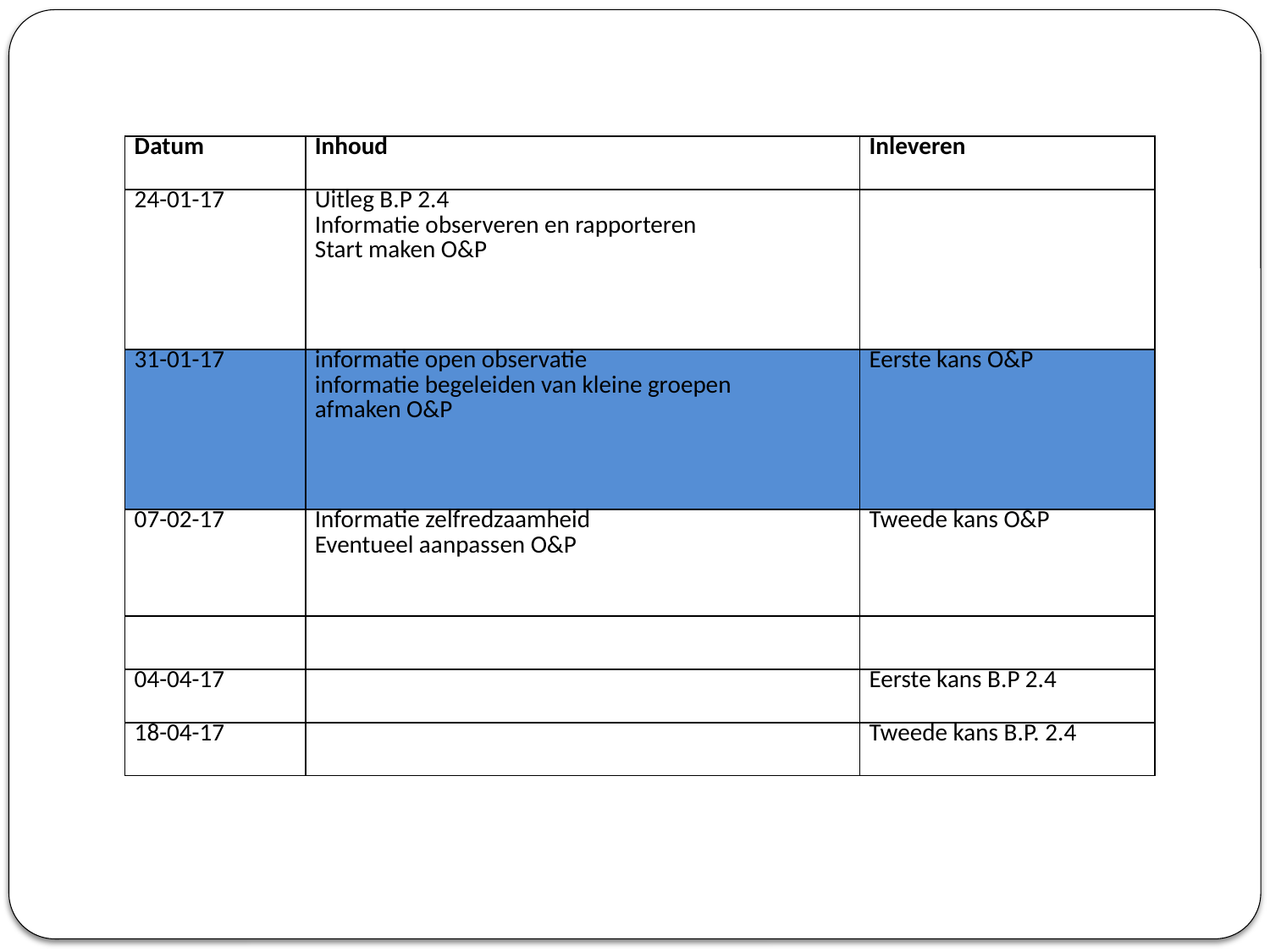

| Datum | Inhoud | Inleveren |
| --- | --- | --- |
| 24-01-17 | Uitleg B.P 2.4 Informatie observeren en rapporteren Start maken O&P |  |
| 31-01-17 | informatie open observatie informatie begeleiden van kleine groepen afmaken O&P | Eerste kans O&P |
| 07-02-17 | Informatie zelfredzaamheid Eventueel aanpassen O&P | Tweede kans O&P |
|  |  |  |
| 04-04-17 |  | Eerste kans B.P 2.4 |
| 18-04-17 |  | Tweede kans B.P. 2.4 |